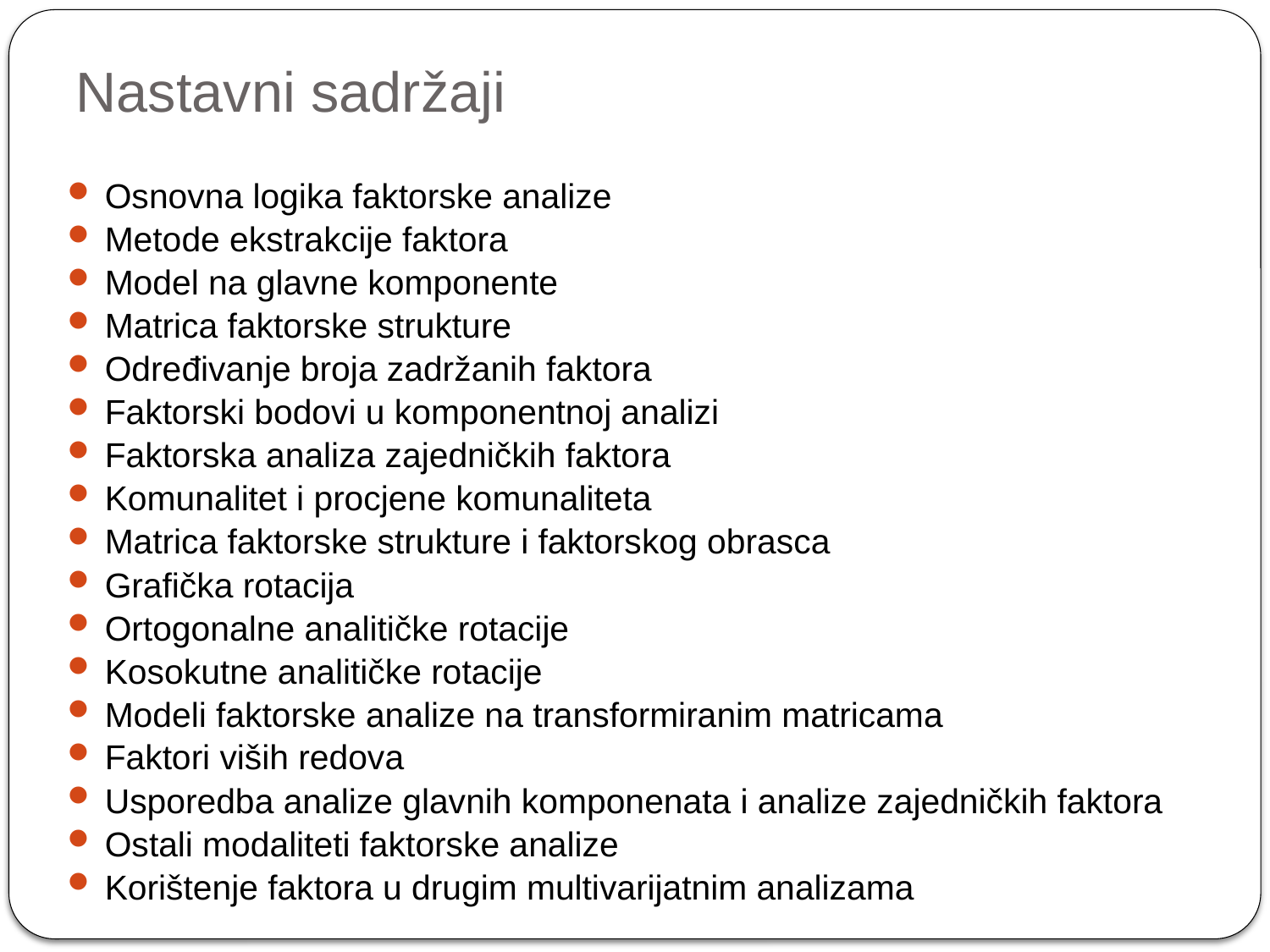

# Nastavni sadržaji
Osnovna logika faktorske analize
Metode ekstrakcije faktora
Model na glavne komponente
Matrica faktorske strukture
Određivanje broja zadržanih faktora
Faktorski bodovi u komponentnoj analizi
Faktorska analiza zajedničkih faktora
Komunalitet i procjene komunaliteta
Matrica faktorske strukture i faktorskog obrasca
Grafička rotacija
Ortogonalne analitičke rotacije
Kosokutne analitičke rotacije
Modeli faktorske analize na transformiranim matricama
Faktori viših redova
Usporedba analize glavnih komponenata i analize zajedničkih faktora
Ostali modaliteti faktorske analize
Korištenje faktora u drugim multivarijatnim analizama